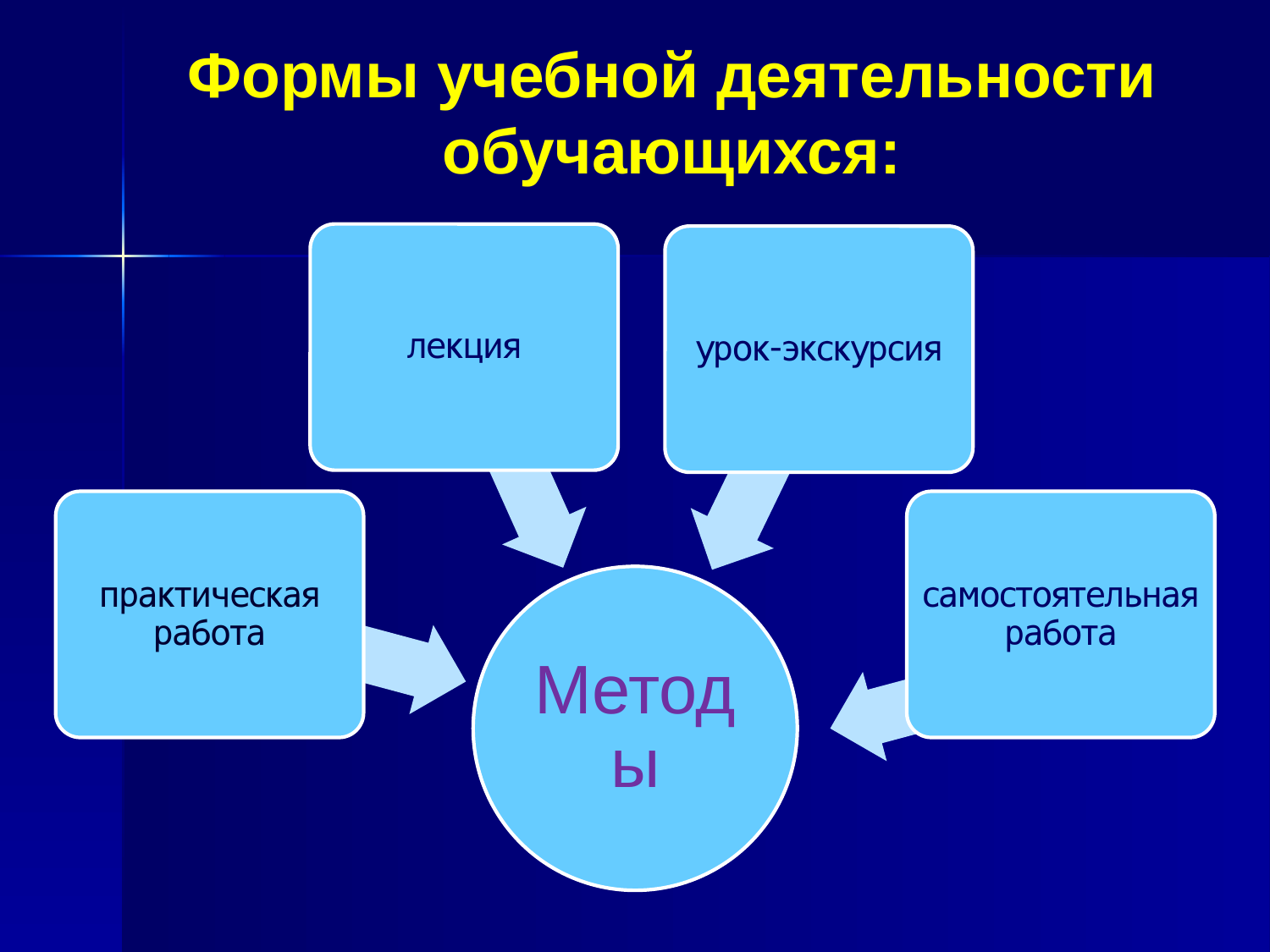

# Формы учебной деятельности обучающихся:
Методы
практическая работа
лекция
урок-экскурсия
самостоятельная работа